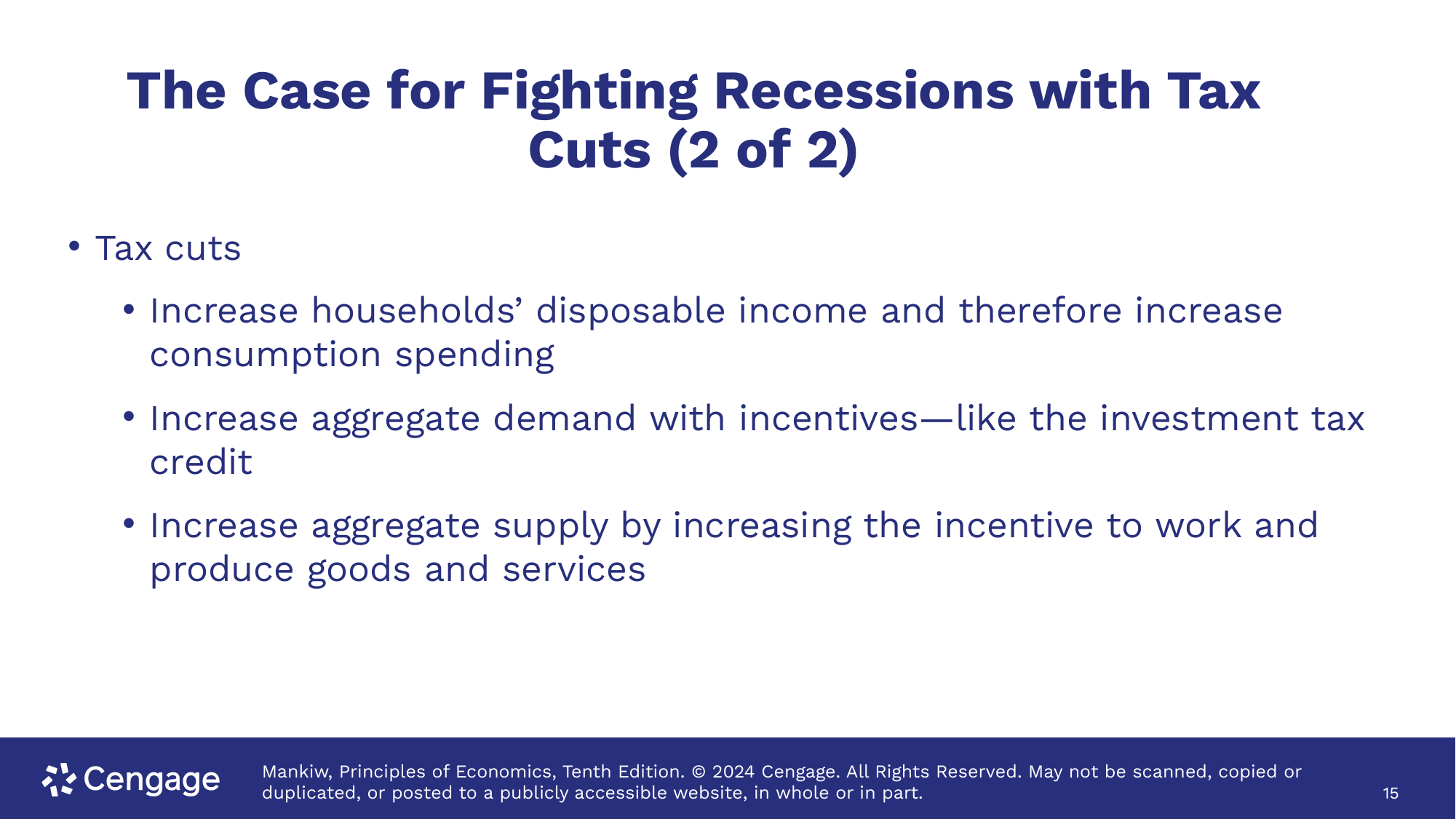

# The Case for Fighting Recessions with Tax Cuts (2 of 2)
Tax cuts
Increase households’ disposable income and therefore increase consumption spending
Increase aggregate demand with incentives—like the investment tax credit
Increase aggregate supply by increasing the incentive to work and produce goods and services